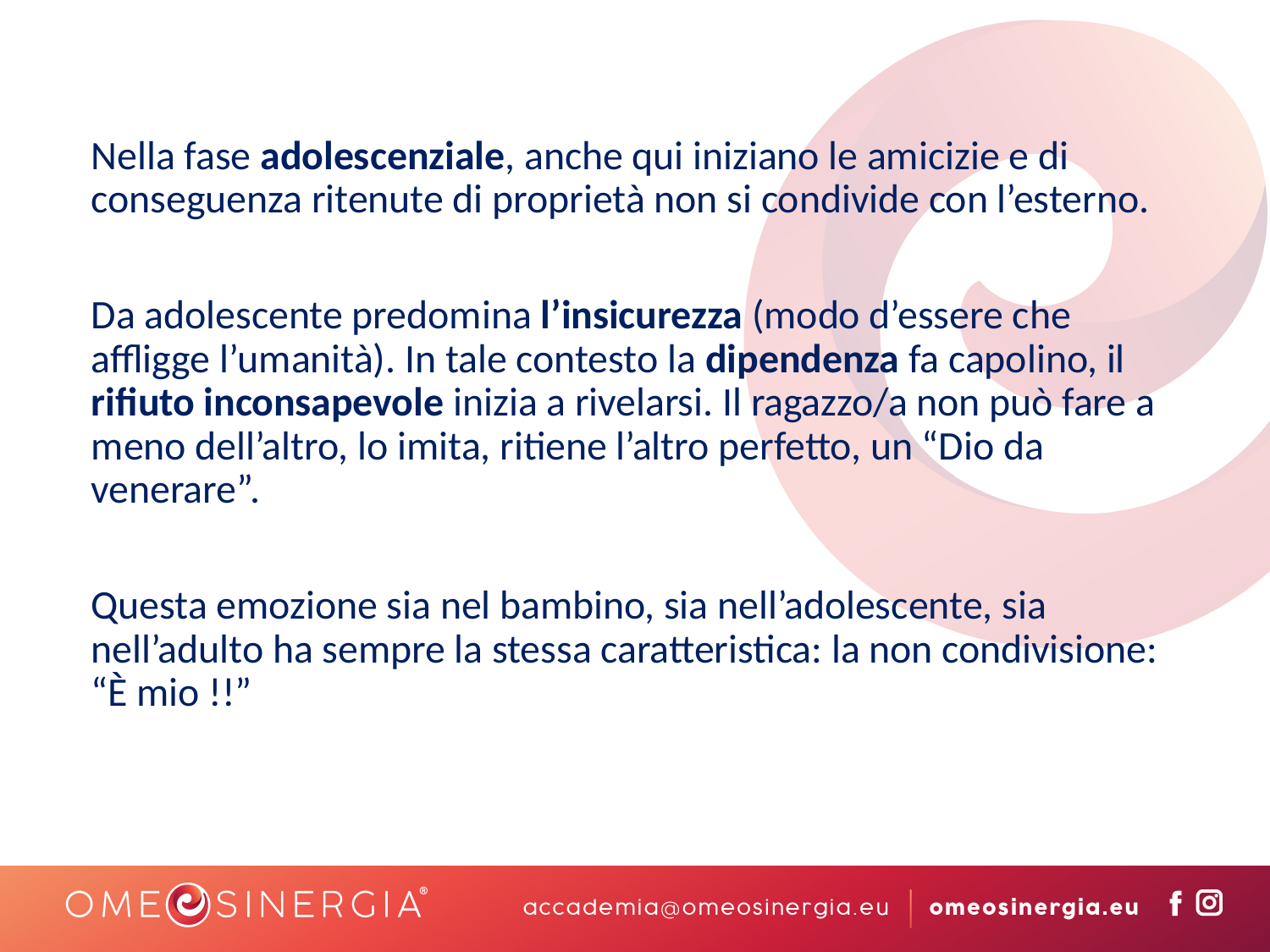

Nella fase adolescenziale, anche qui iniziano le amicizie e di conseguenza ritenute di proprietà non si condivide con l’esterno.

Da adolescente predomina l’insicurezza (modo d’essere che affligge l’umanità). In tale contesto la dipendenza fa capolino, il rifiuto inconsapevole inizia a rivelarsi. Il ragazzo/a non può fare a meno dell’altro, lo imita, ritiene l’altro perfetto, un “Dio da venerare”.

Questa emozione sia nel bambino, sia nell’adolescente, sia nell’adulto ha sempre la stessa caratteristica: la non condivisione: “È mio !!”